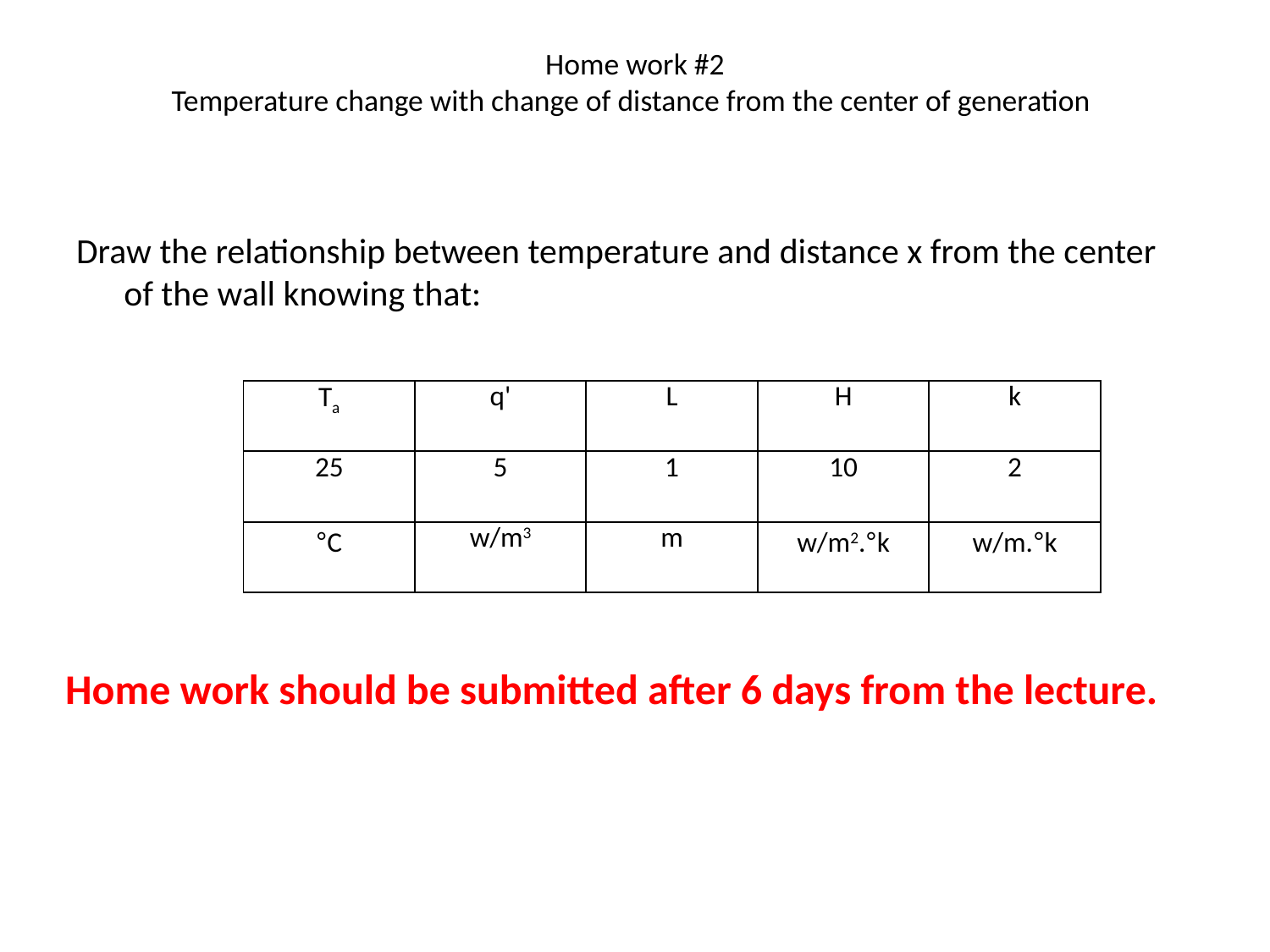

# Home work #2 Temperature change with change of distance from the center of generation
Draw the relationship between temperature and distance x from the center of the wall knowing that:

| Ta | q' | L | H | k |
| --- | --- | --- | --- | --- |
| 25 | 5 | 1 | 10 | 2 |
| °C | w/m3 | m | w/m2.°k | w/m.°k |
Home work should be submitted after 6 days from the lecture.